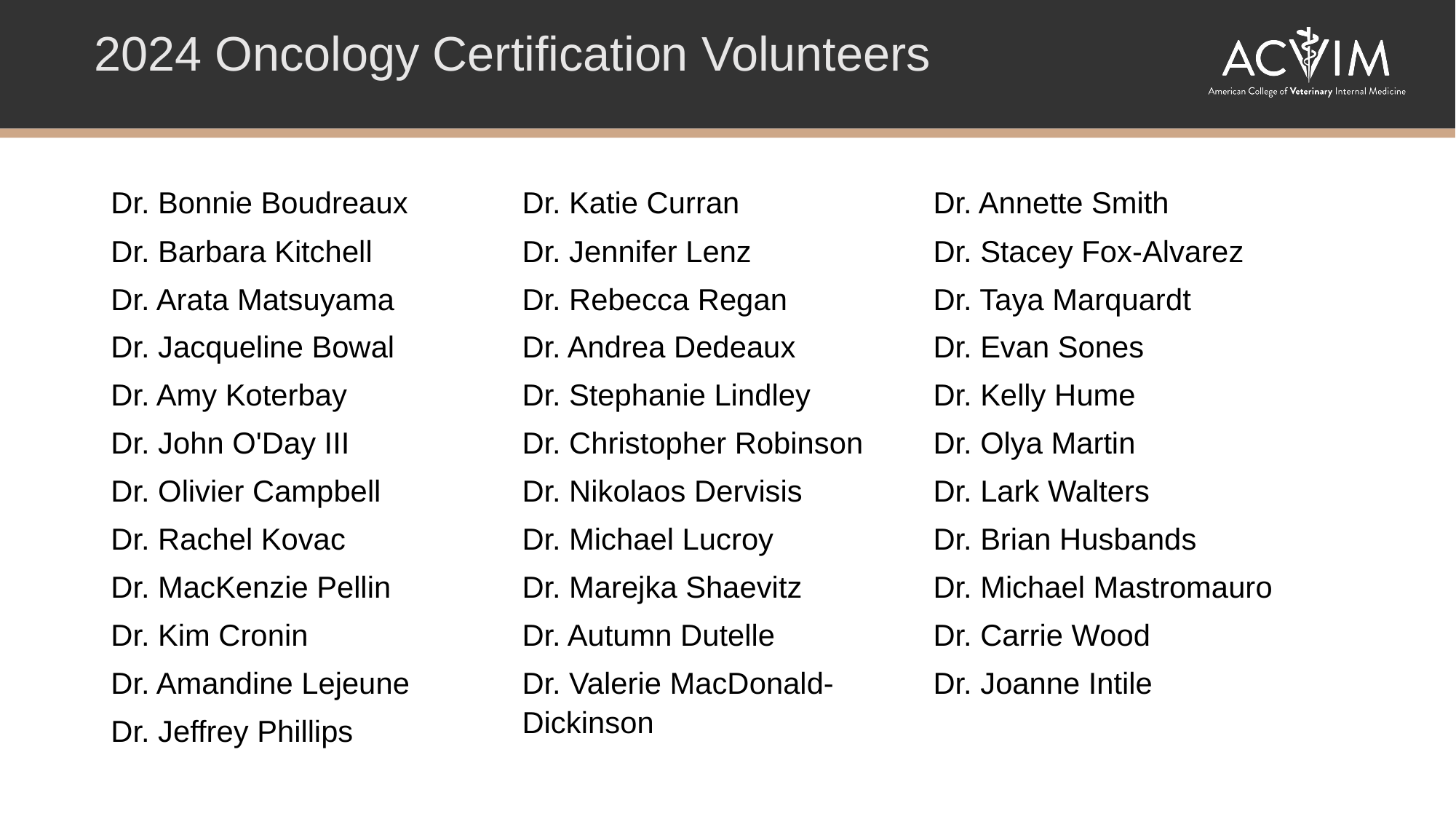

2024 Oncology Certification Volunteers
Dr. Bonnie Boudreaux
Dr. Barbara Kitchell
Dr. Arata Matsuyama
Dr. Jacqueline Bowal
Dr. Amy Koterbay
Dr. John O'Day III
Dr. Olivier Campbell
Dr. Rachel Kovac
Dr. MacKenzie Pellin
Dr. Kim Cronin
Dr. Amandine Lejeune
Dr. Jeffrey Phillips
Dr. Katie Curran
Dr. Jennifer Lenz
Dr. Rebecca Regan
Dr. Andrea Dedeaux
Dr. Stephanie Lindley
Dr. Christopher Robinson
Dr. Nikolaos Dervisis
Dr. Michael Lucroy
Dr. Marejka Shaevitz
Dr. Autumn Dutelle
Dr. Valerie MacDonald-Dickinson
Dr. Annette Smith
Dr. Stacey Fox-Alvarez
Dr. Taya Marquardt
Dr. Evan Sones
Dr. Kelly Hume
Dr. Olya Martin
Dr. Lark Walters
Dr. Brian Husbands
Dr. Michael Mastromauro
Dr. Carrie Wood
Dr. Joanne Intile